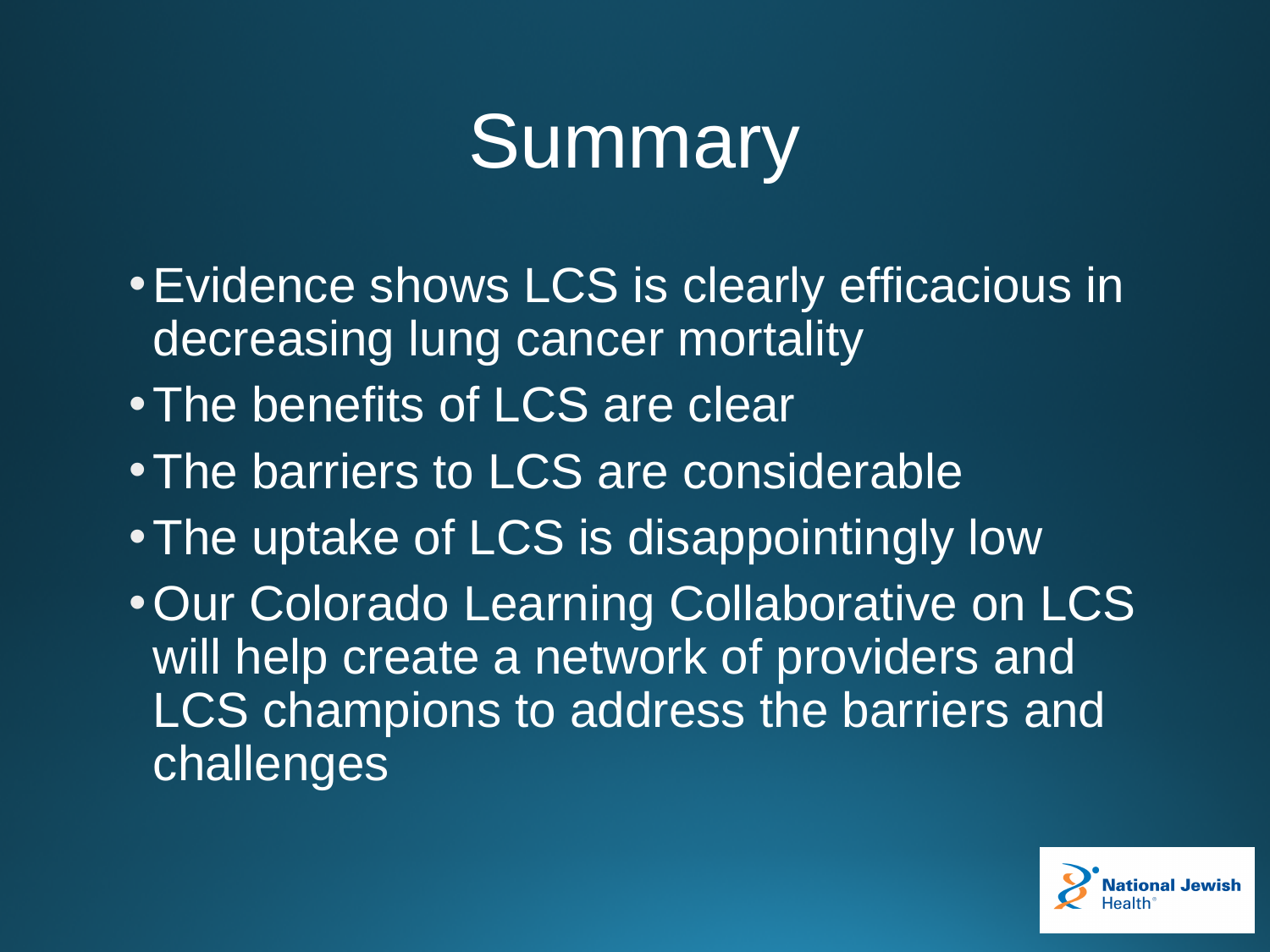

# Summary
Evidence shows LCS is clearly efficacious in decreasing lung cancer mortality
The benefits of LCS are clear
The barriers to LCS are considerable
The uptake of LCS is disappointingly low
Our Colorado Learning Collaborative on LCS will help create a network of providers and LCS champions to address the barriers and challenges